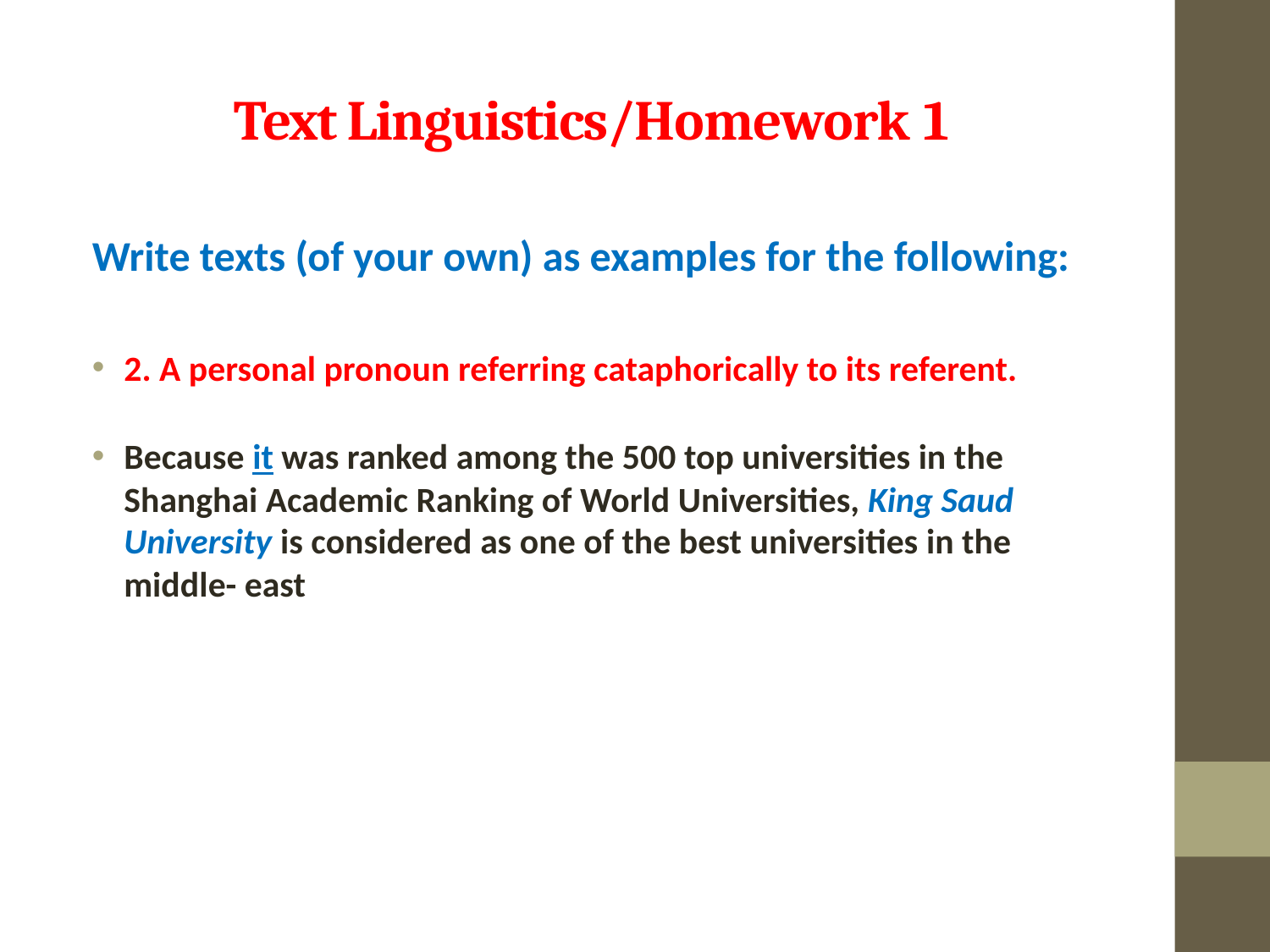

# Text Linguistics/Homework 1
Write texts (of your own) as examples for the following:

2. A personal pronoun referring cataphorically to its referent.

Because it was ranked among the 500 top universities in the Shanghai Academic Ranking of World Universities, King Saud University is considered as one of the best universities in the middle- east